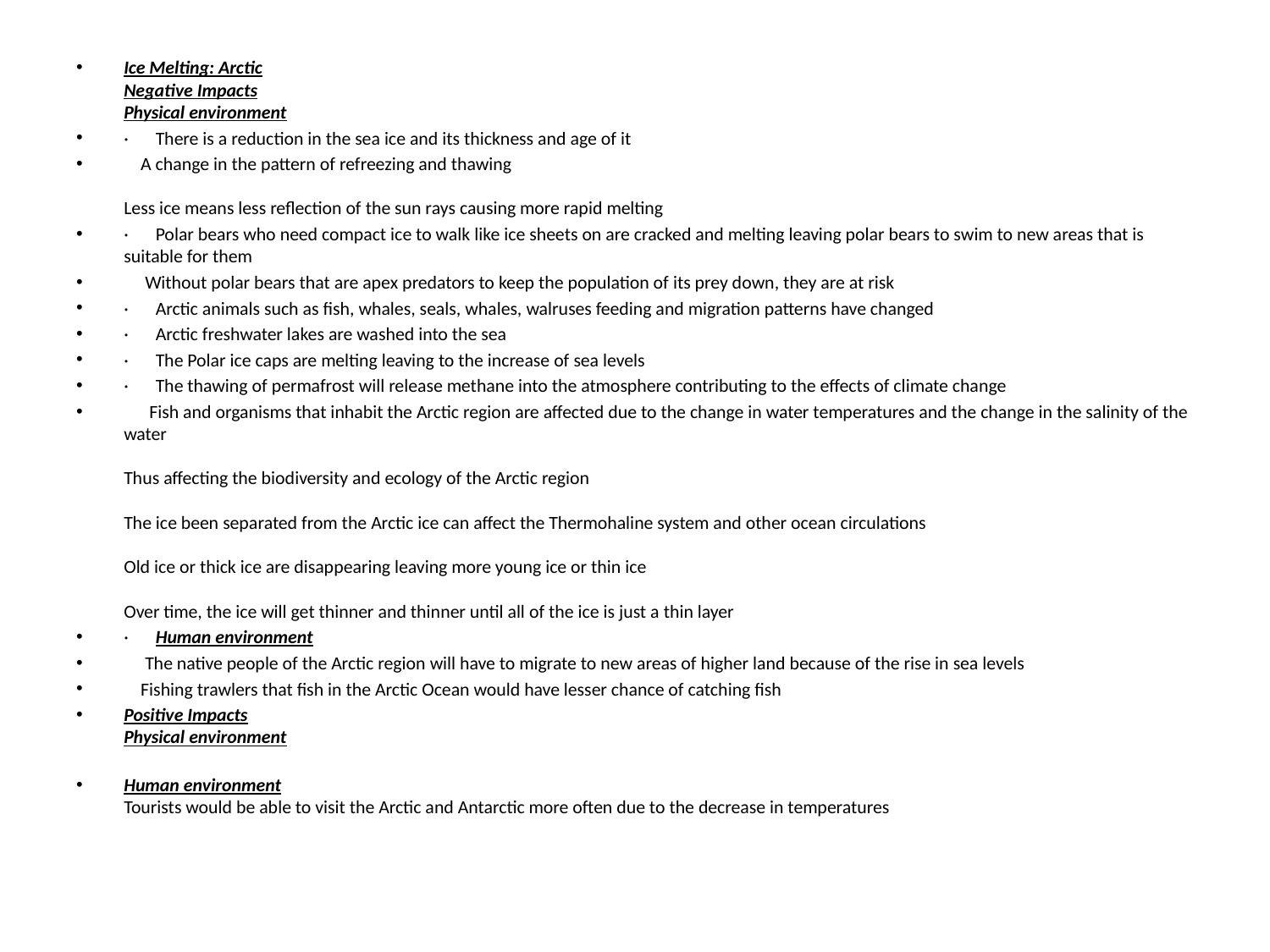

Ice Melting: Arctic
Negative Impacts
Physical environment
·	There is a reduction in the sea ice and its thickness and age of it
    A change in the pattern of refreezing and thawing
Less ice means less reflection of the sun rays causing more rapid melting
·	Polar bears who need compact ice to walk like ice sheets on are cracked and melting leaving polar bears to swim to new areas that is suitable for them
     Without polar bears that are apex predators to keep the population of its prey down, they are at risk
·	Arctic animals such as fish, whales, seals, whales, walruses feeding and migration patterns have changed
·	Arctic freshwater lakes are washed into the sea
·	The Polar ice caps are melting leaving to the increase of sea levels
·	The thawing of permafrost will release methane into the atmosphere contributing to the effects of climate change
      Fish and organisms that inhabit the Arctic region are affected due to the change in water temperatures and the change in the salinity of the water
Thus affecting the biodiversity and ecology of the Arctic region
The ice been separated from the Arctic ice can affect the Thermohaline system and other ocean circulations
Old ice or thick ice are disappearing leaving more young ice or thin ice
Over time, the ice will get thinner and thinner until all of the ice is just a thin layer
·	Human environment
     The native people of the Arctic region will have to migrate to new areas of higher land because of the rise in sea levels
    Fishing trawlers that fish in the Arctic Ocean would have lesser chance of catching fish
Positive Impacts
Physical environment
Human environment
Tourists would be able to visit the Arctic and Antarctic more often due to the decrease in temperatures